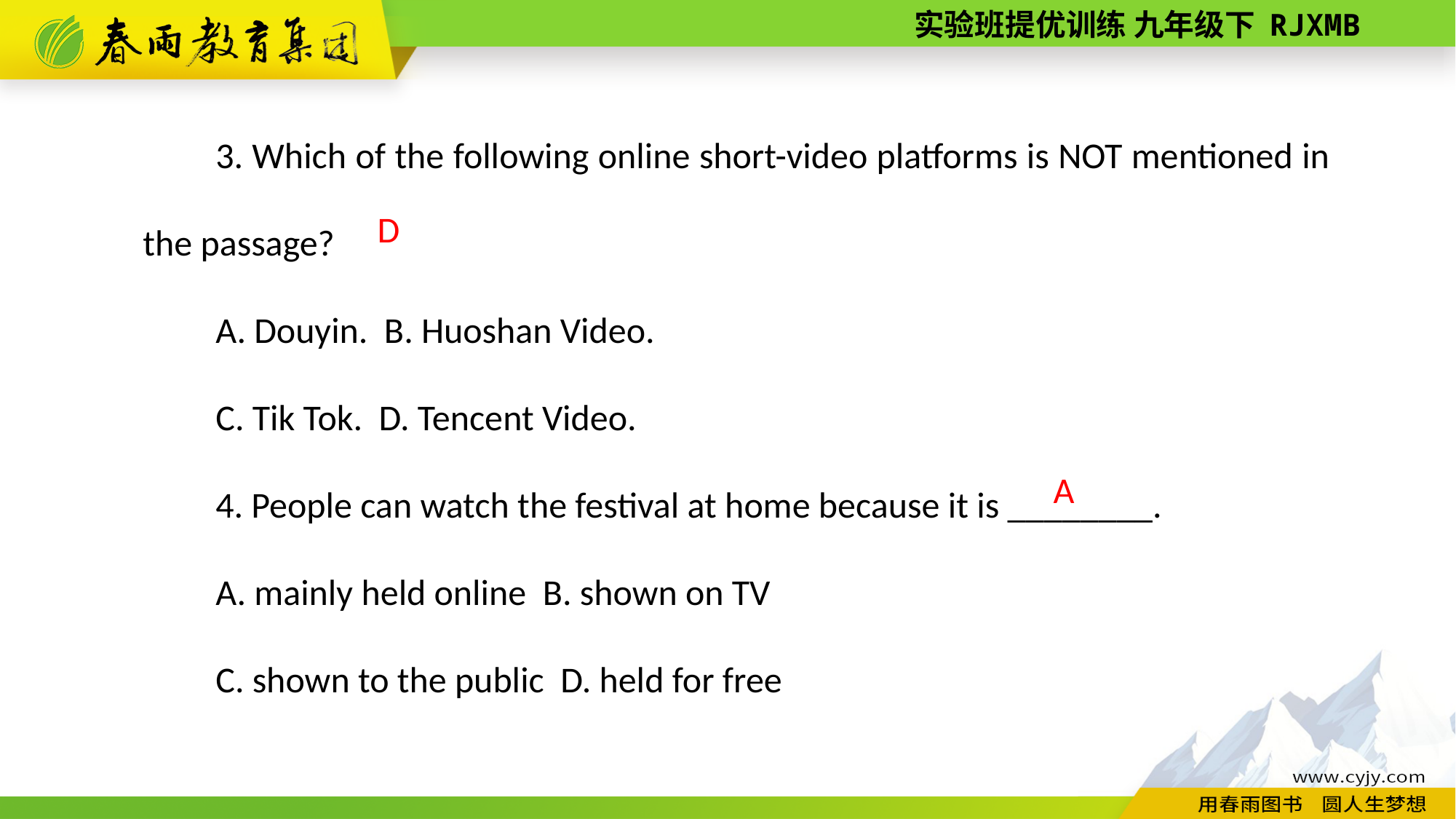

3. Which of the following online short-­video platforms is NOT mentioned in the passage?
A. Douyin.  B. Huoshan Video.
C. Tik Tok.  D. Tencent Video.
4. People can watch the festival at home because it is ________.
A. mainly held online  B. shown on TV
C. shown to the public  D. held for free
D
A